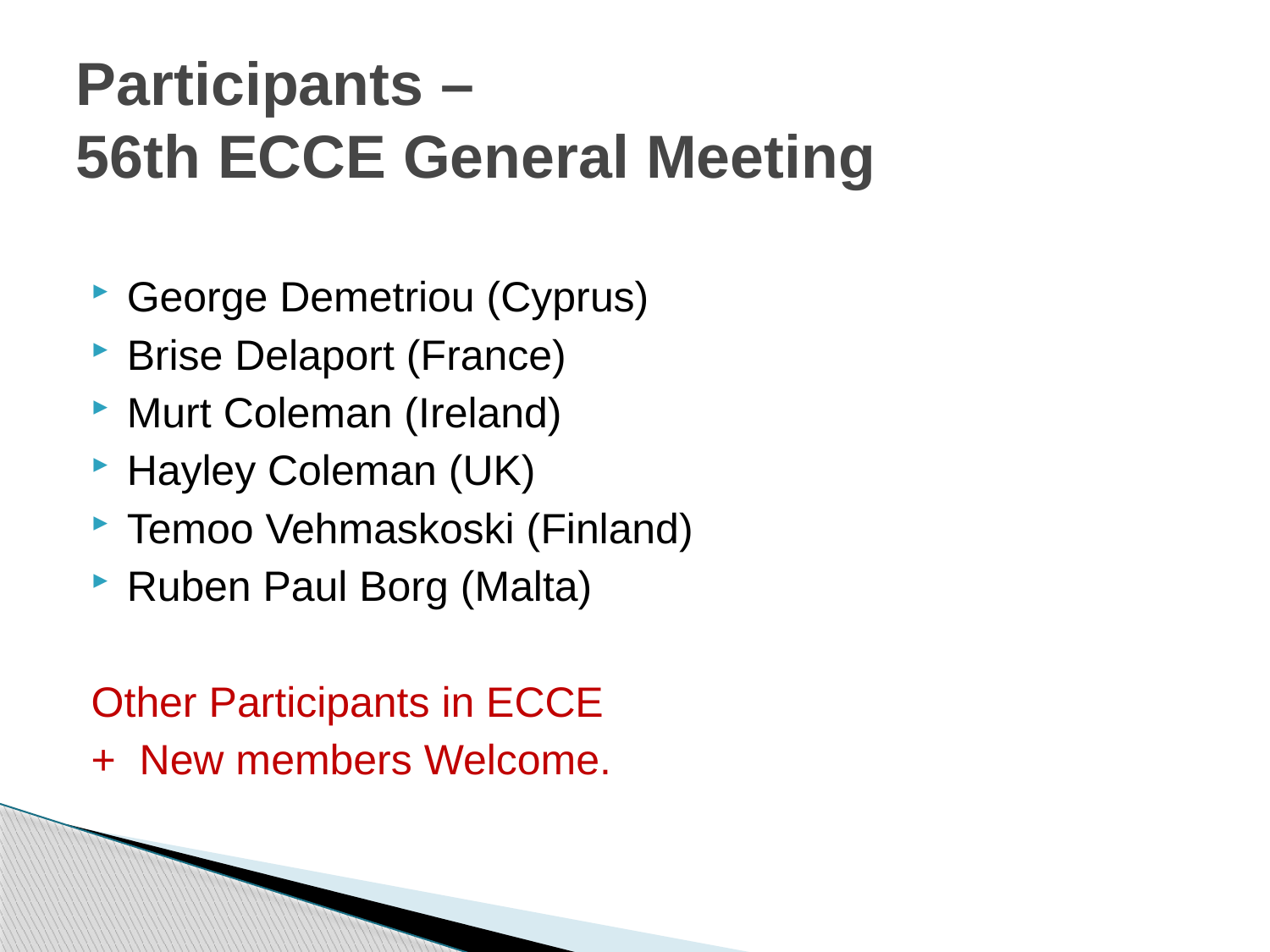

# Participants – 56th ECCE General Meeting

George Demetriou (Cyprus)
Brise Delaport (France)
Murt Coleman (Ireland)
Hayley Coleman (UK)
Temoo Vehmaskoski (Finland)
Ruben Paul Borg (Malta)

Other Participants in ECCE
+  New members Welcome.